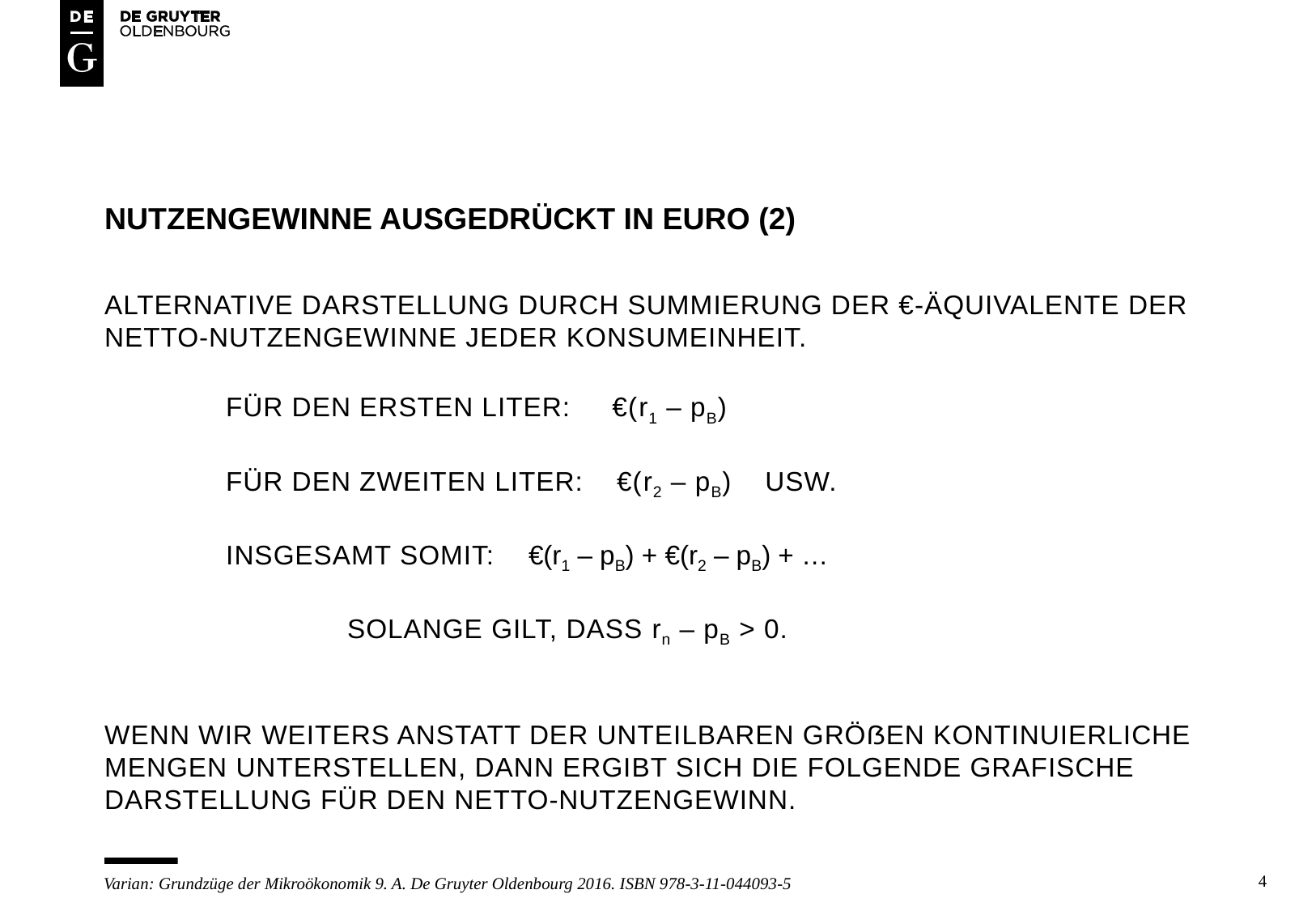

# Nutzengewinne ausgedrückt in euro (2)
Alternative darstellung durch summierung der €-äquivalente der netto-nutzengewinne jeder konsumeinheit.
	Für den ersten liter:     €(r1 – pB)
	Für den zweiten liter:    €(r2 – pB)    usw.
	Insgesamt somit:    €(r1 – pB) + €(r2 – pB) + …
		Solange gilt, dass rn – pb > 0.
Wenn wir WEITERS anstatt der unteilbaren größen kontinuierliche mengen unterstellen, dann ergibt sich die folgende grafische darstellung für den netto-nutzengewinn.

4
Varian: Grundzüge der Mikroökonomik 9. A. De Gruyter Oldenbourg 2016. ISBN 978-3-11-044093-5